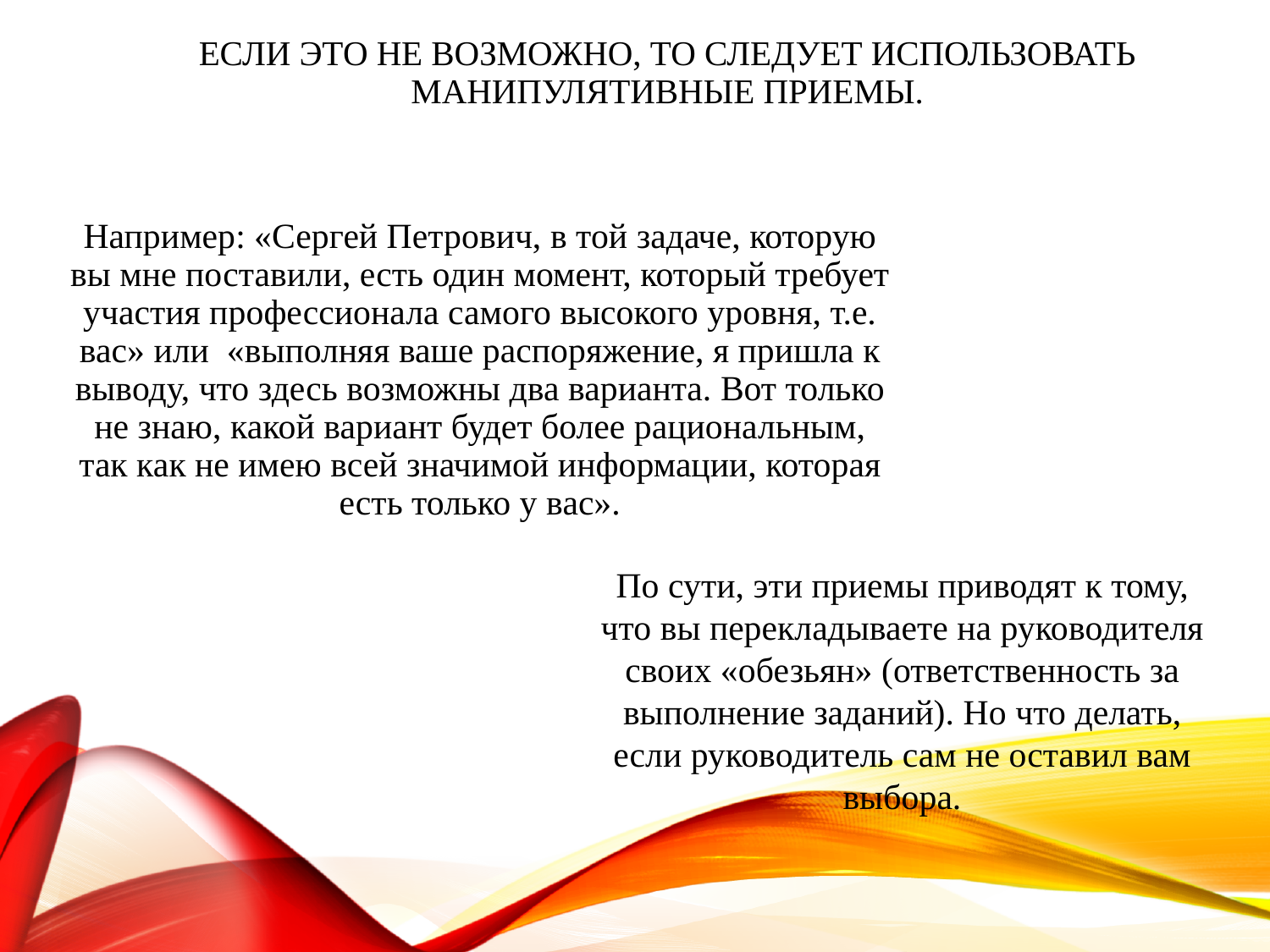

# Если это не возможно, то следует использовать манипулятивные приемы.
Например: «Сергей Петрович, в той задаче, которую вы мне поставили, есть один момент, который требует участия профессионала самого высокого уровня, т.е. вас» или  «выполняя ваше распоряжение, я пришла к выводу, что здесь возможны два варианта. Вот только не знаю, какой вариант будет более рациональным, так как не имею всей значимой информации, которая есть только у вас».

По сути, эти приемы приводят к тому, что вы перекладываете на руководителя своих «обезьян» (ответственность за выполнение заданий). Но что делать, если руководитель сам не оставил вам выбора.